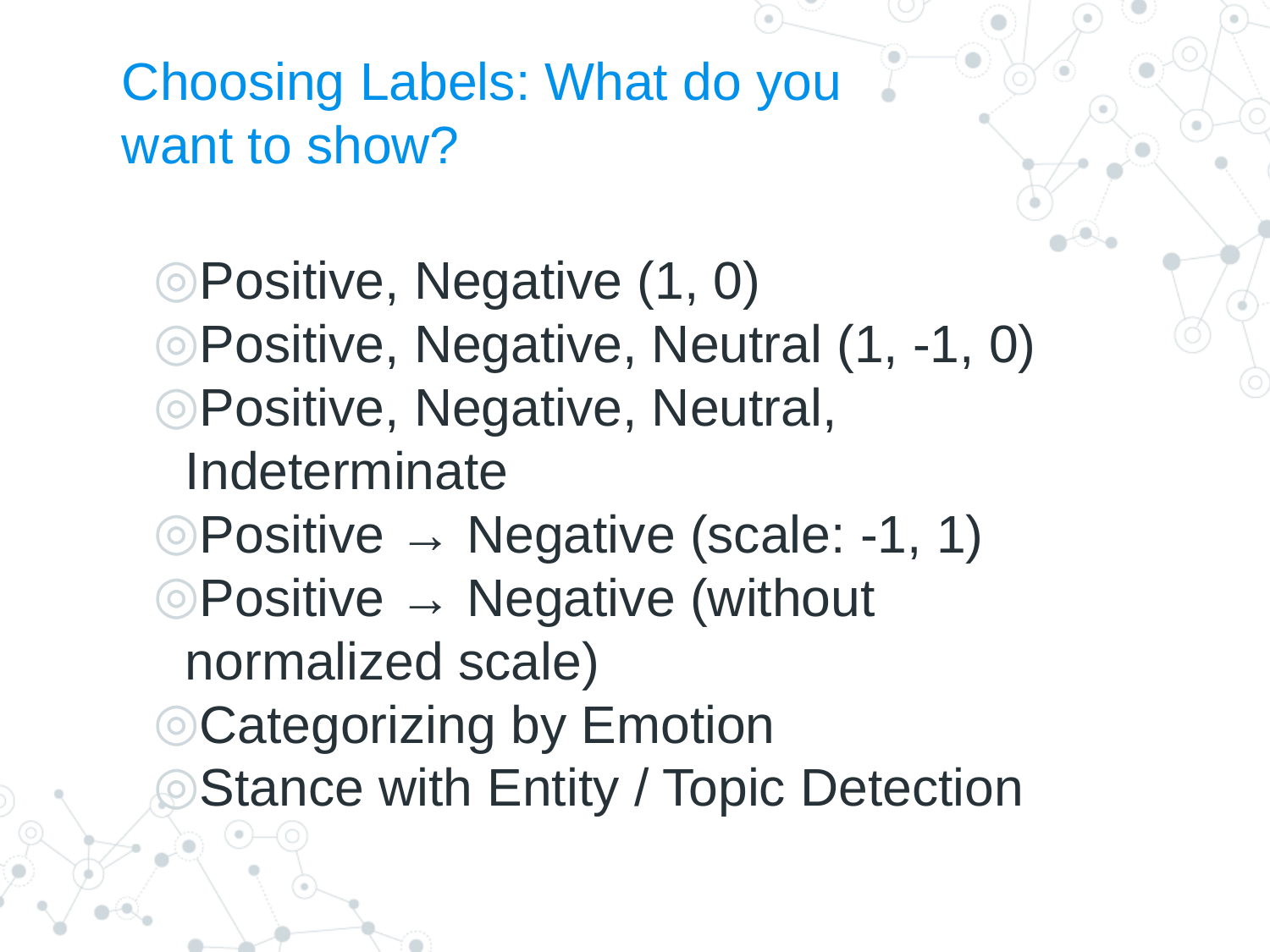

# Choosing Labels: What do you
want to show?
Positive, Negative (1, 0)
Positive, Negative, Neutral (1, -1, 0)
Positive, Negative, Neutral, Indeterminate
Positive → Negative (scale: -1, 1)
Positive → Negative (without normalized scale)
Categorizing by Emotion
Stance with Entity / Topic Detection